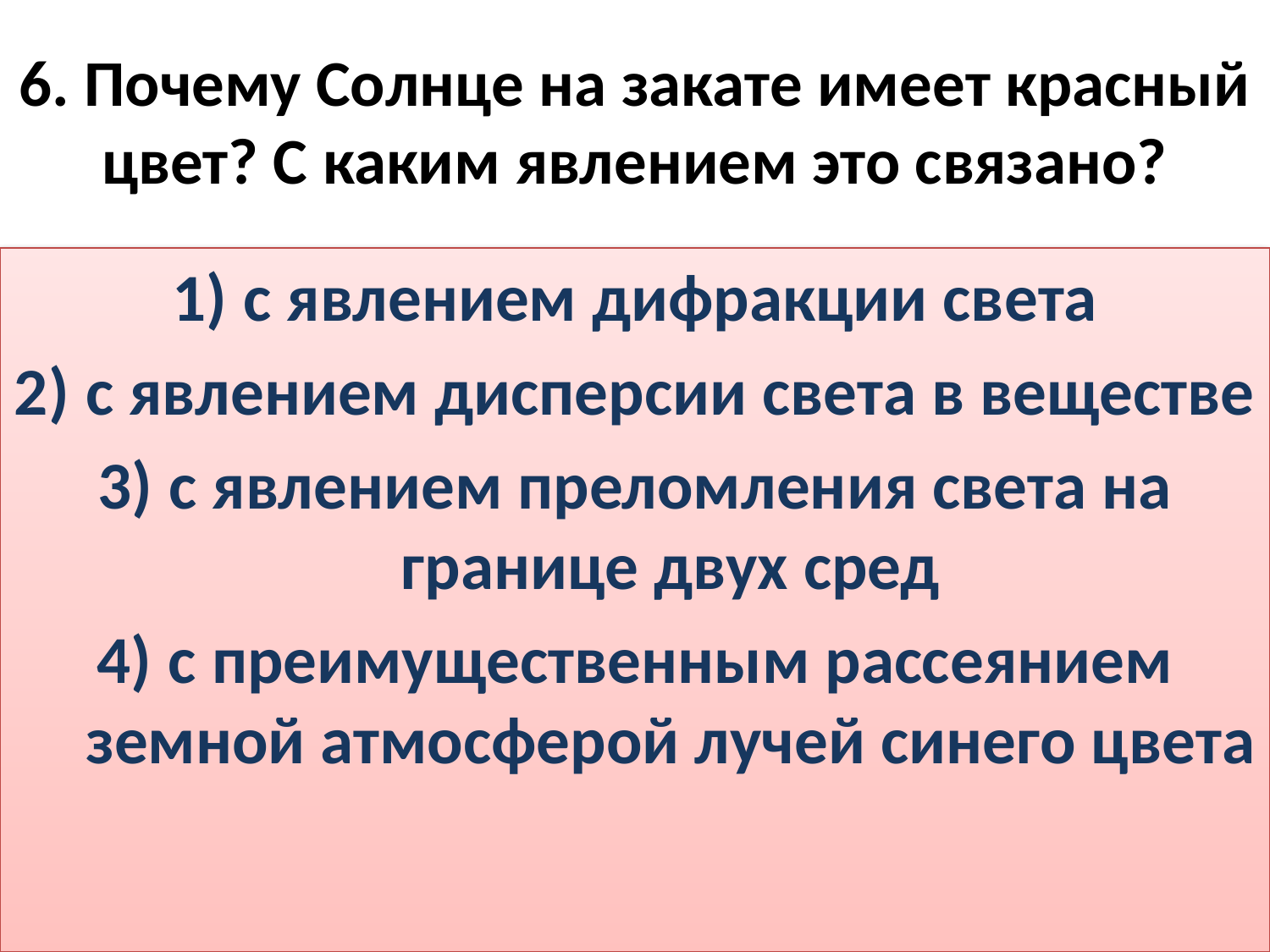

# 6. Почему Солнце на закате имеет красный цвет? С каким явлением это связано?
с явлением дифракции света
с явлением дисперсии света в веществе
с явлением преломления света на границе двух сред
с преимущественным рассеянием земной атмосферой лучей синего цвета